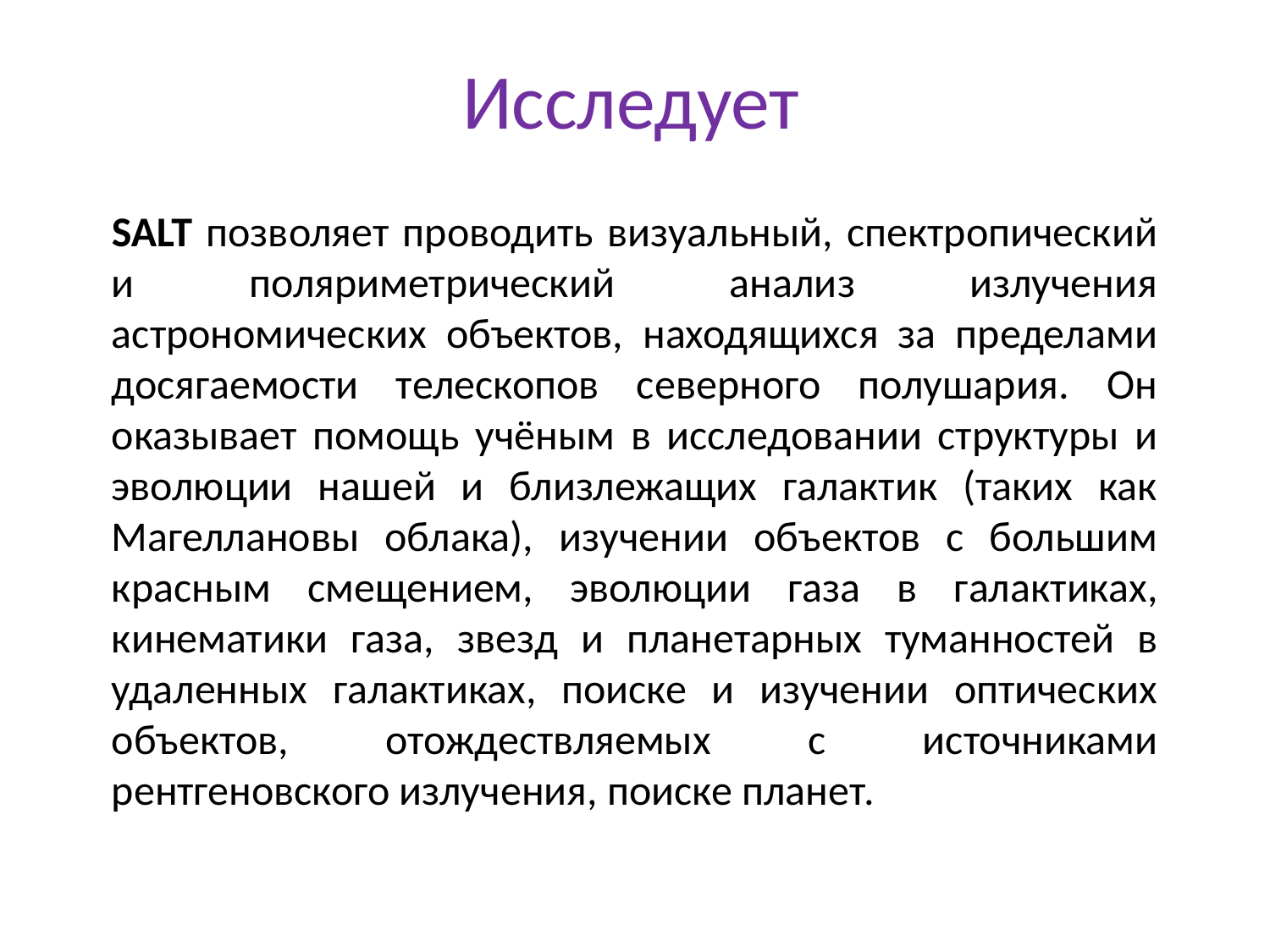

# Исследует
SALT позволяет проводить визуальный, спектропический и поляриметрический анализ излучения астрономических объектов, находящихся за пределами досягаемости телескопов северного полушария. Он оказывает помощь учёным в исследовании структуры и эволюции нашей и близлежащих галактик (таких как Магеллановы облака), изучении объектов с большим красным смещением, эволюции газа в галактиках, кинематики газа, звезд и планетарных туманностей в удаленных галактиках, поиске и изучении оптических объектов, отождествляемых с источниками рентгеновского излучения, поиске планет.